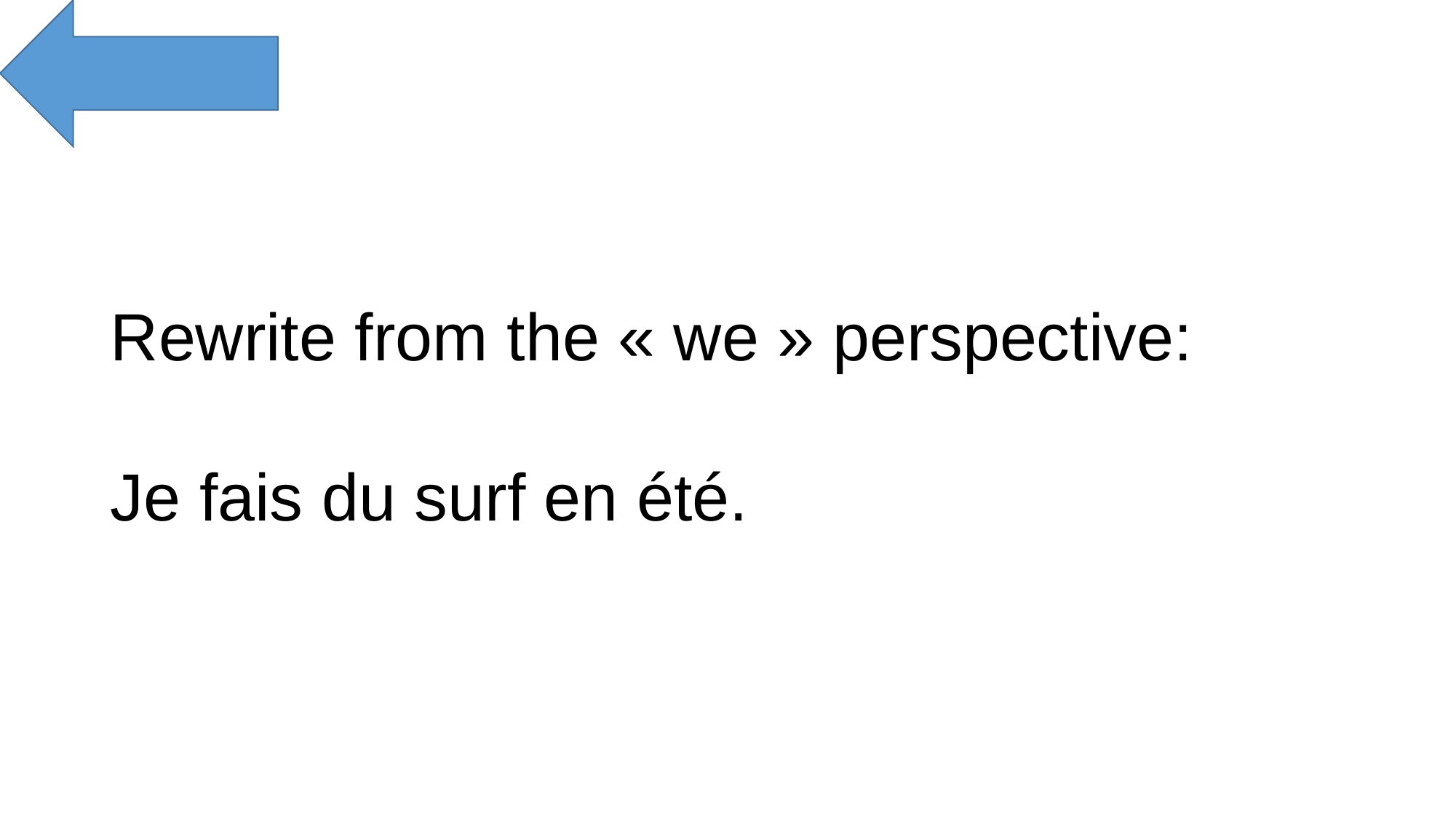

Rewrite from the « we » perspective:

Je fais du surf en été.